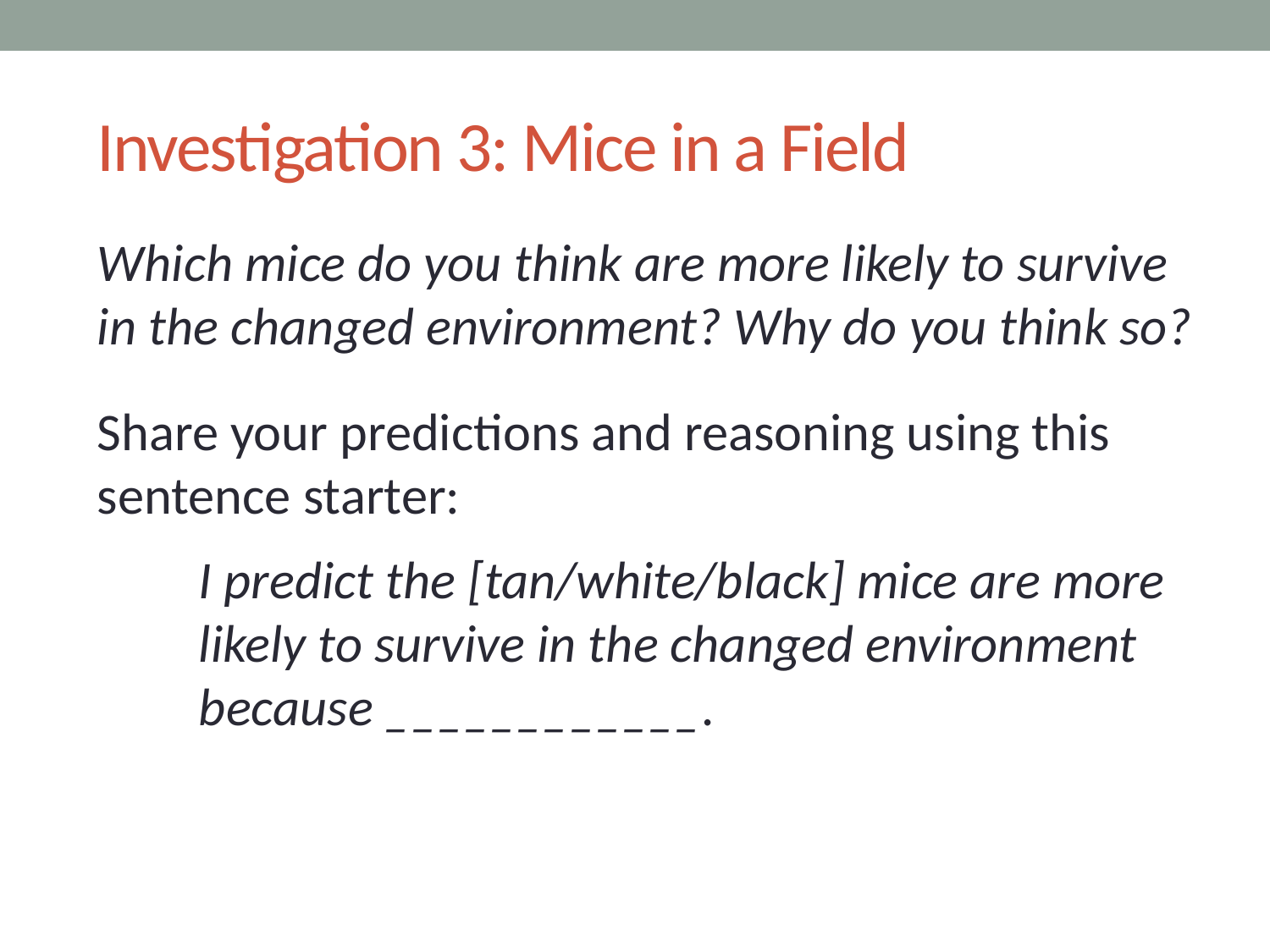

# Investigation 3: Mice in a Field
Which mice do you think are more likely to survive in the changed environment? Why do you think so?
Share your predictions and reasoning using this sentence starter:
I predict the [tan/white/black] mice are more
likely to survive in the changed environment because ____________.